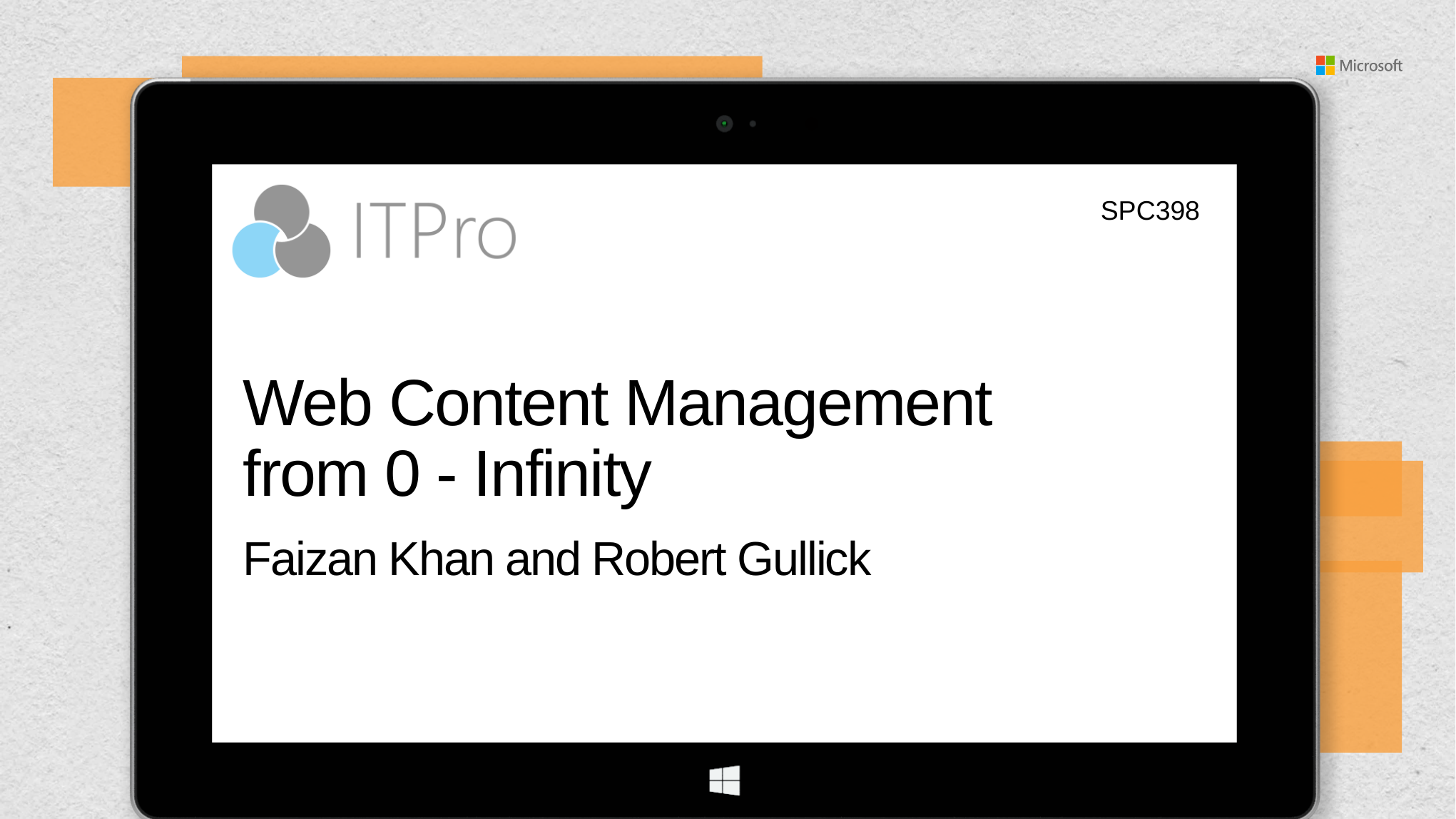

SPC398
# Web Content Management from 0 - Infinity
Faizan Khan and Robert Gullick